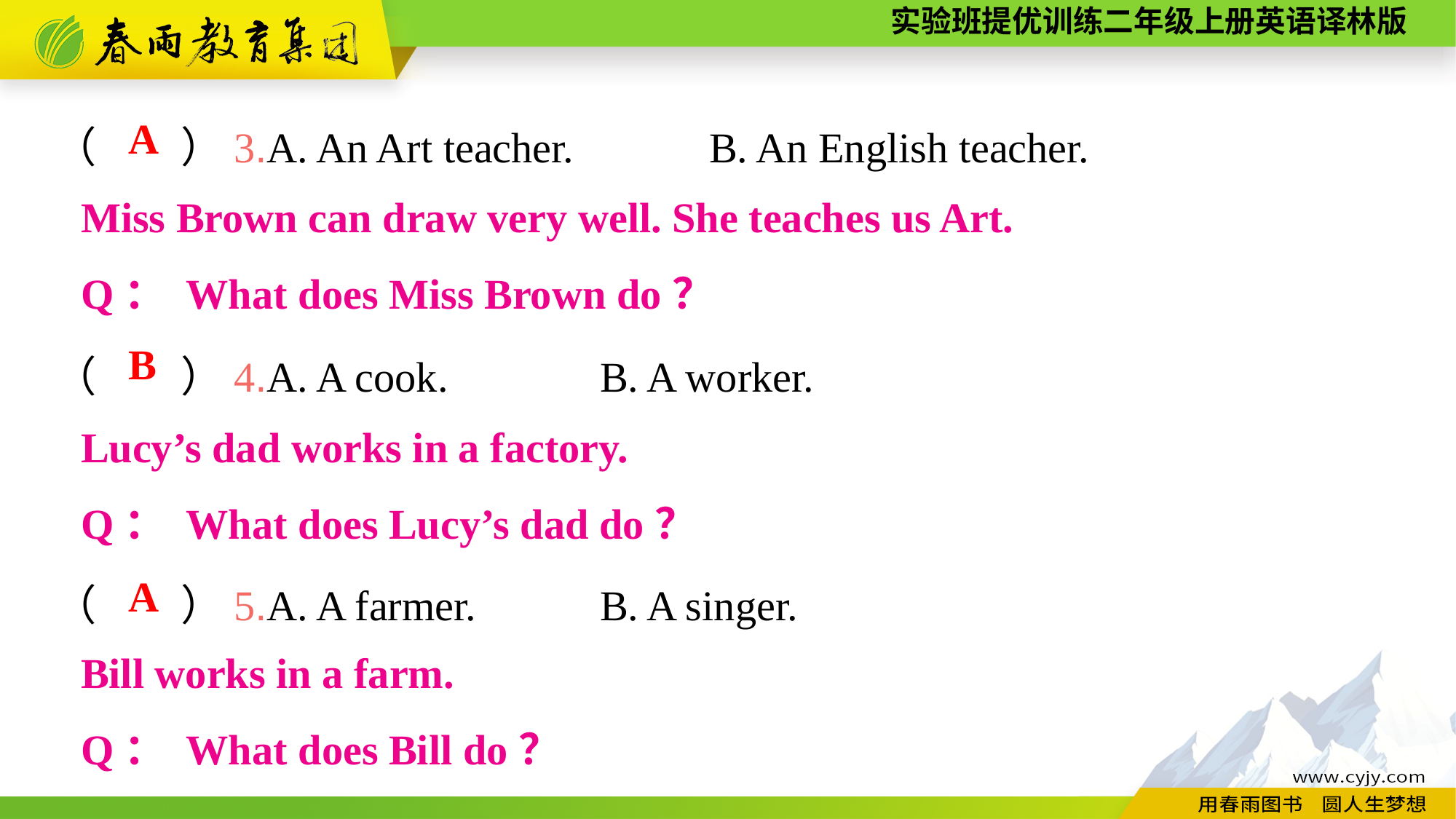

（　　）3.A. An Art teacher.		B. An English teacher.

（　　）4.A. A cook.		B. A worker.

（　　）5.A. A farmer.		B. A singer.
A
Miss Brown can draw very well. She teaches us Art.
Q： What does Miss Brown do？
B
Lucy’s dad works in a factory.
Q： What does Lucy’s dad do？
A
Bill works in a farm.
Q： What does Bill do？